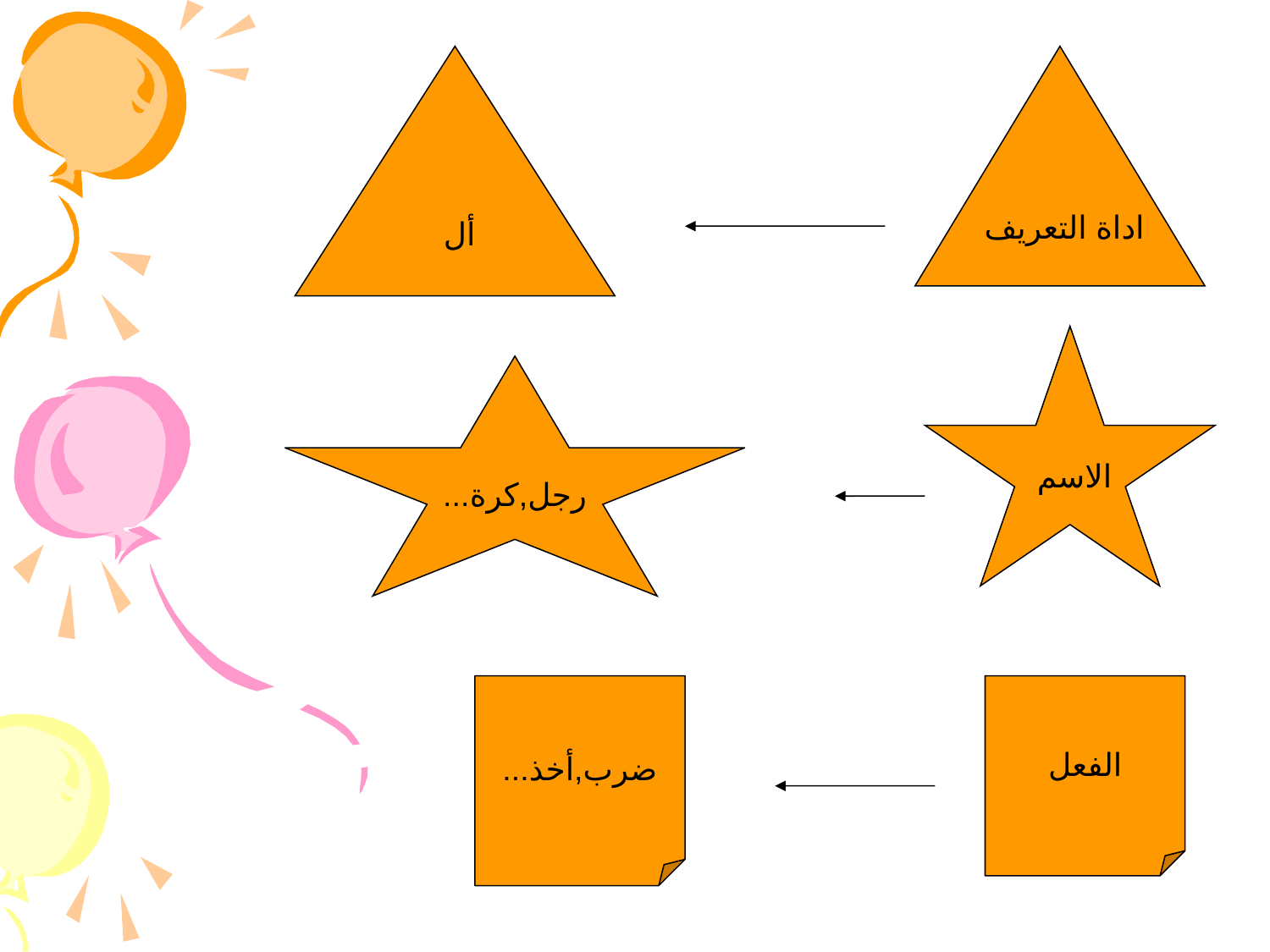

أل
اداة التعريف

الاسم
رجل,كرة...

ضرب,أخذ...
الفعل